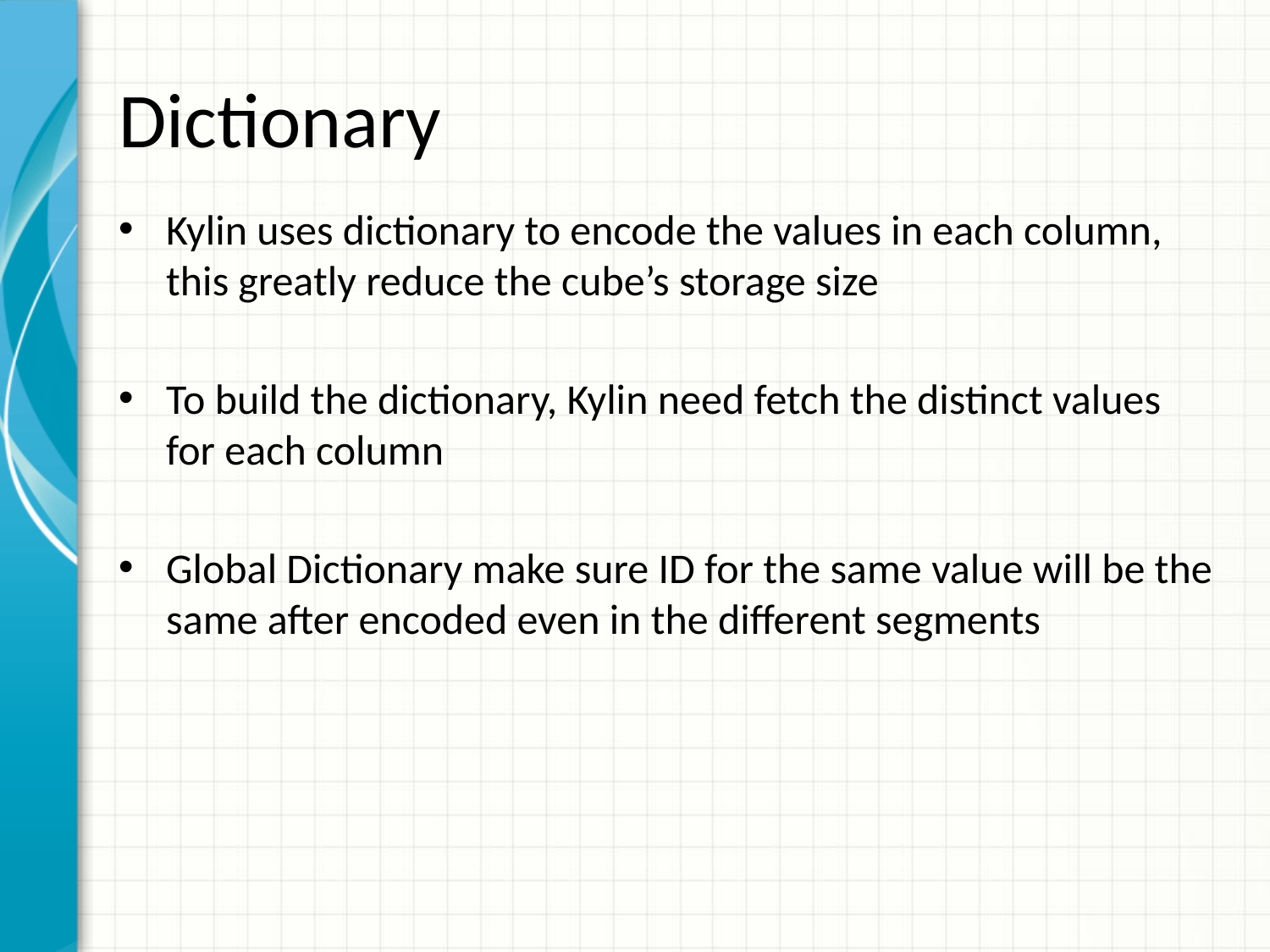

# Dictionary
Kylin uses dictionary to encode the values in each column, this greatly reduce the cube’s storage size

To build the dictionary, Kylin need fetch the distinct values for each column

Global Dictionary make sure ID for the same value will be the same after encoded even in the different segments